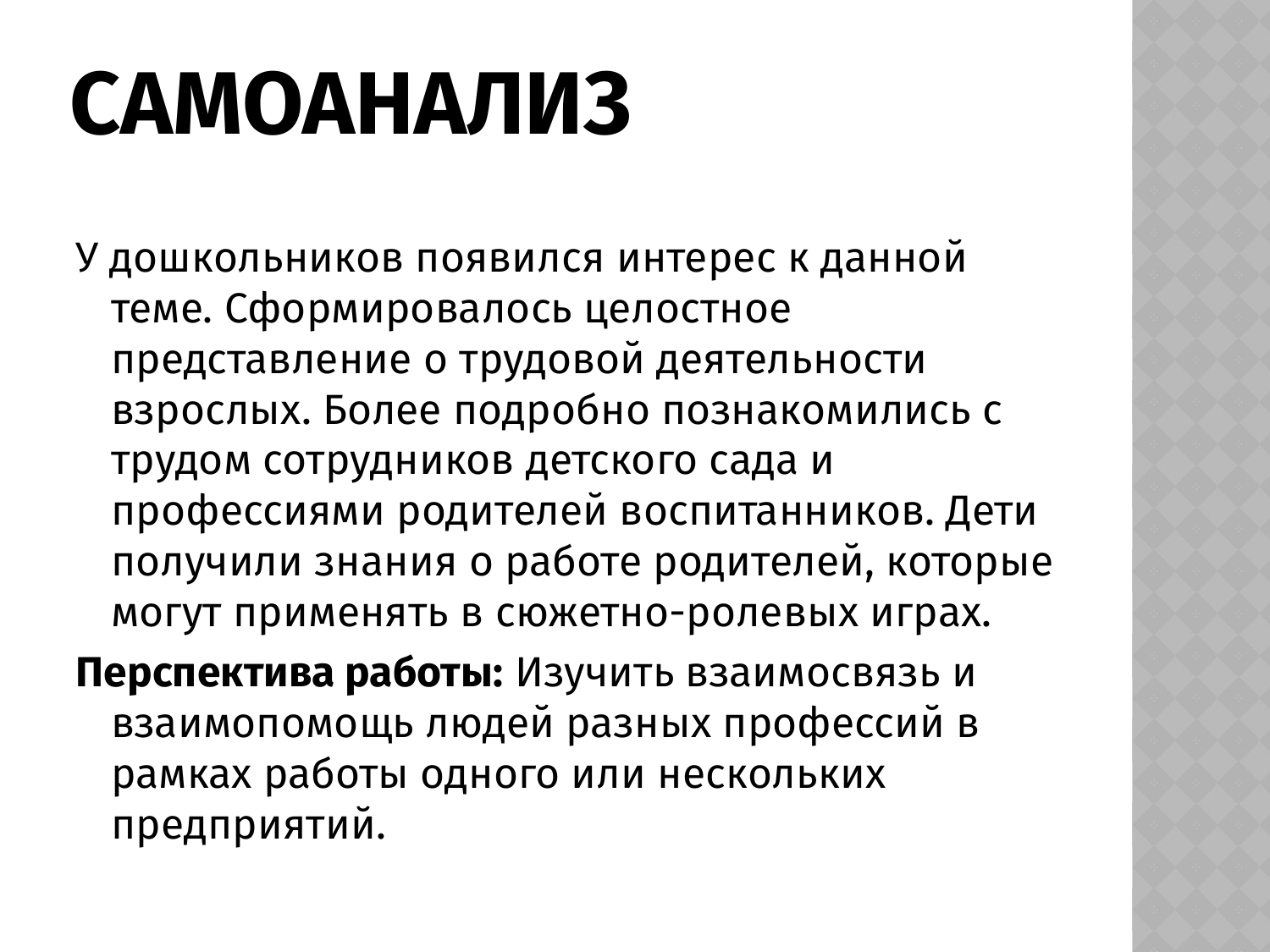

# Самоанализ
У дошкольников появился интерес к данной теме. Сформировалось целостное представление о трудовой деятельности взрослых. Более подробно познакомились с трудом сотрудников детского сада и профессиями родителей воспитанников. Дети получили знания о работе родителей, которые могут применять в сюжетно-ролевых играх.
Перспектива работы: Изучить взаимосвязь и взаимопомощь людей разных профессий в рамках работы одного или нескольких предприятий.